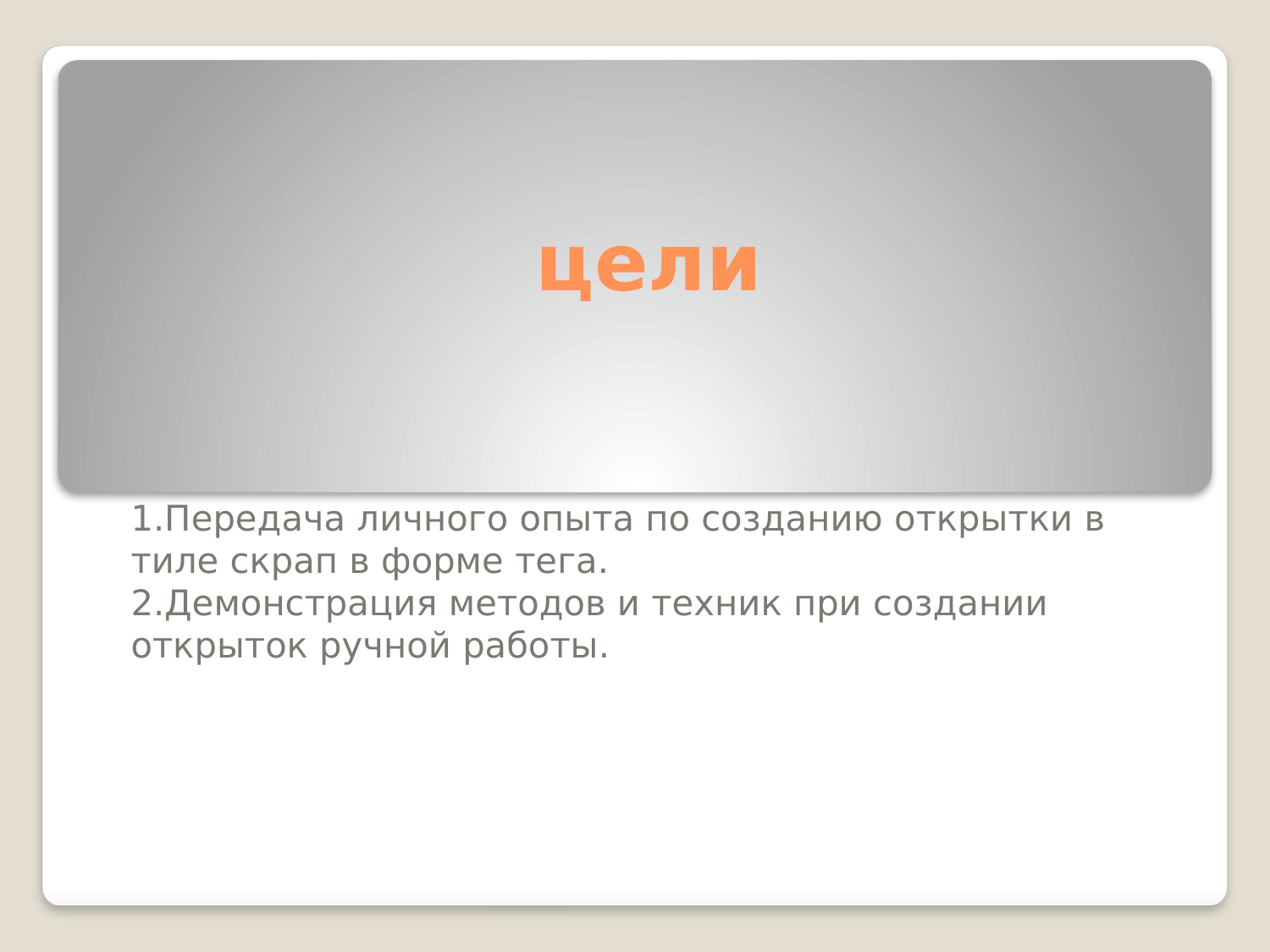

# цели
1.Передача личного опыта по созданию открытки в тиле скрап в форме тега.
2.Демонстрация методов и техник при создании открыток ручной работы.